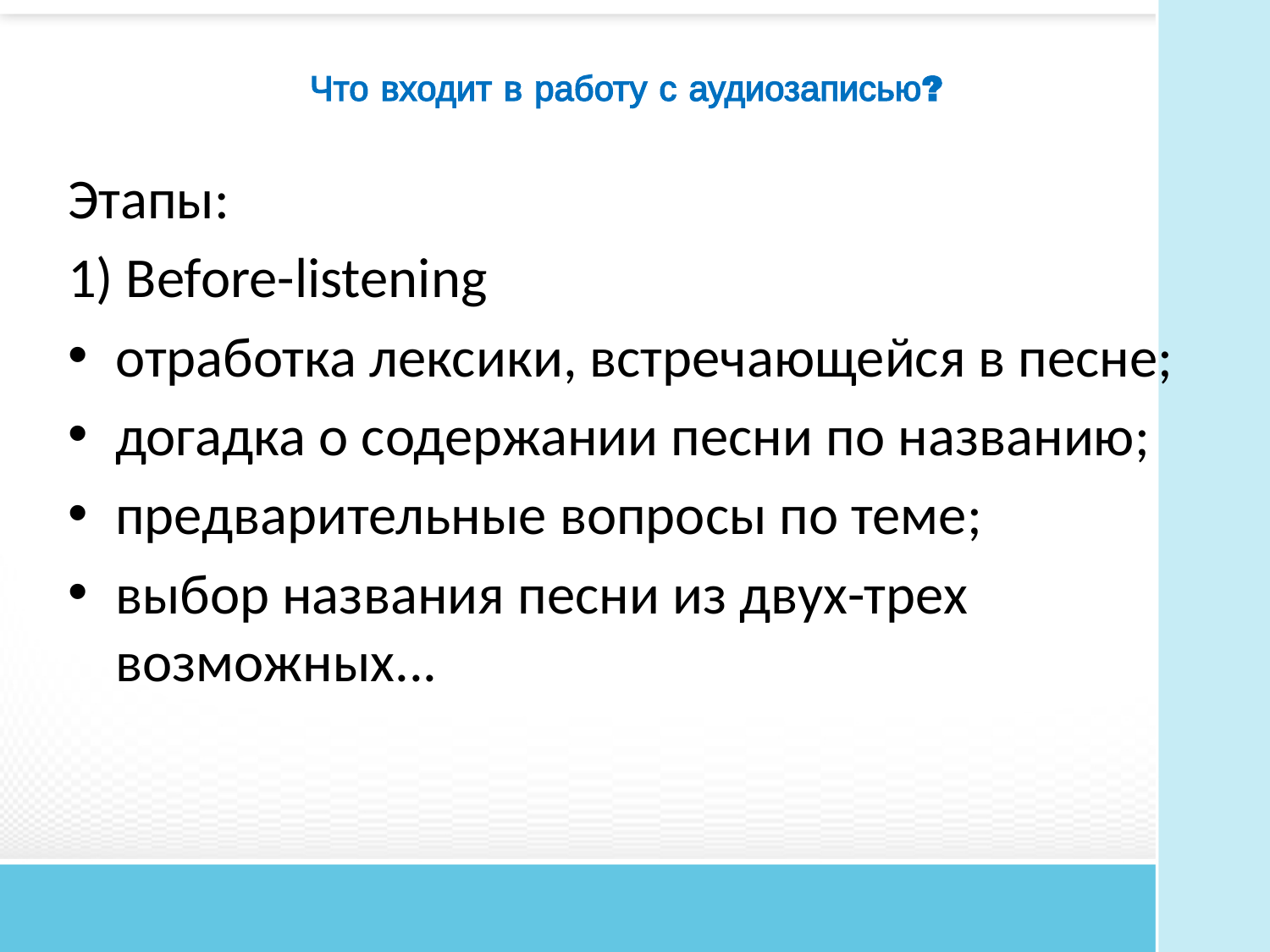

# Что входит в работу с аудиозаписью?
Этапы:
1) Before-listening
отработка лексики, встречающейся в песне;
догадка о содержании песни по названию;
предварительные вопросы по теме;
выбор названия песни из двух-трех возможных...